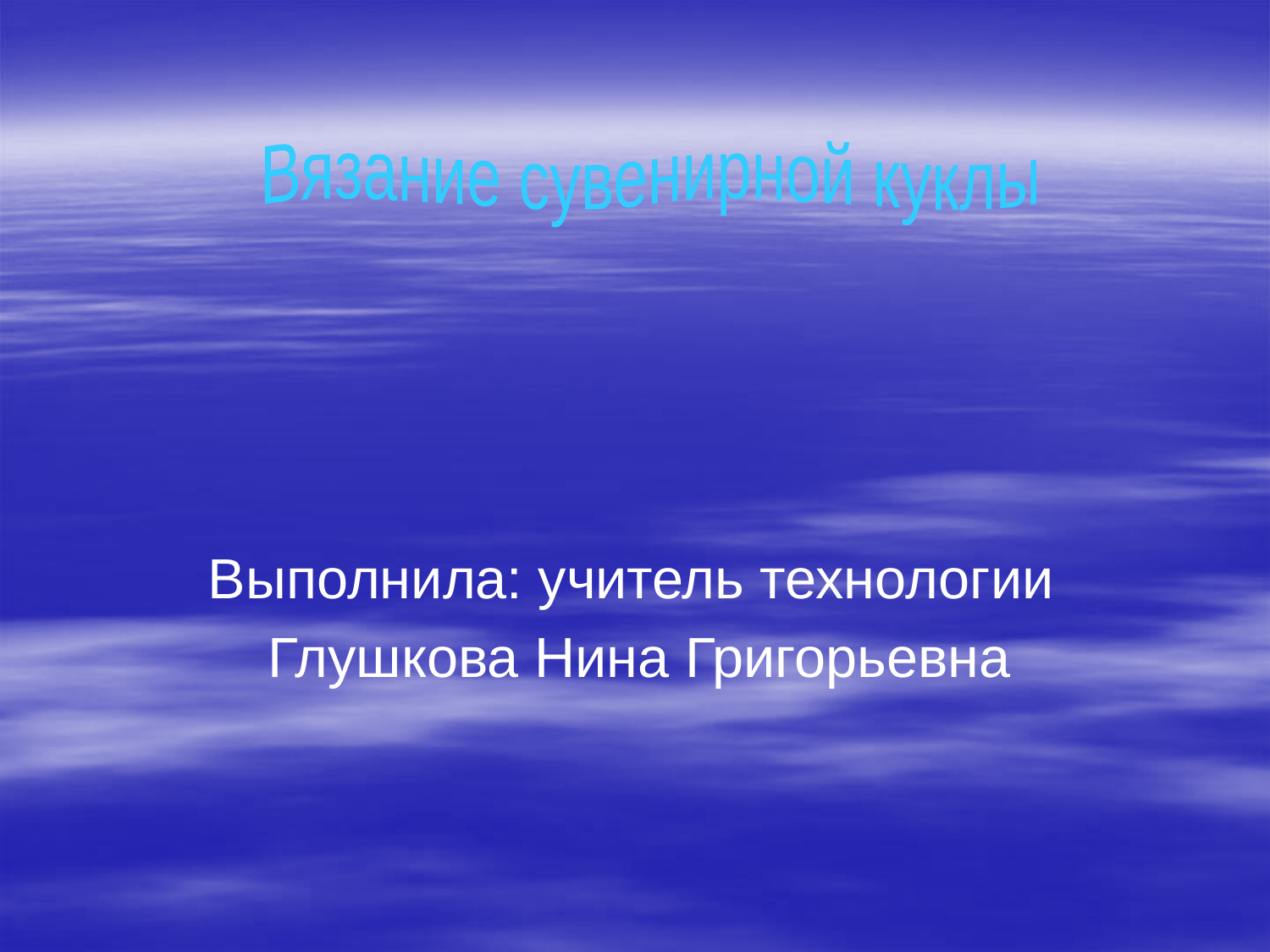

Вязание сувенирной куклы
Выполнила: учитель технологии
Глушкова Нина Григорьевна